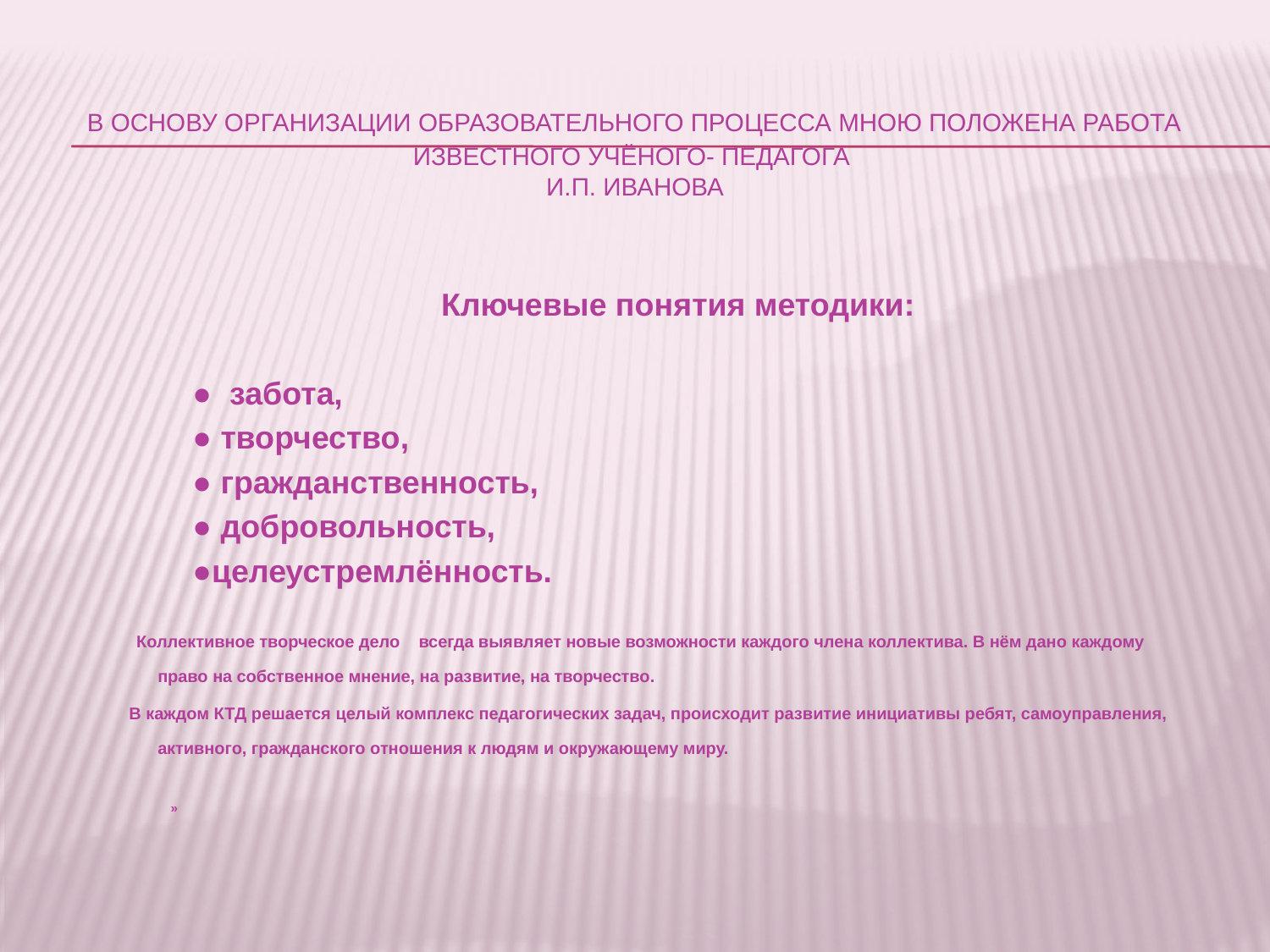

# В основу организации образовательного процесса мною положена работа   известного учёного- педагога И.П. Иванова
 Ключевые понятия методики:

●  забота,
● творчество,
● гражданственность,
● добровольность,
●целеустремлённость.

  Коллективное творческое дело    всегда выявляет новые возможности каждого члена коллектива. В нём дано каждому право на собственное мнение, на развитие, на творчество.
В каждом КТД решается целый комплекс педагогических задач, происходит развитие инициативы ребят, самоуправления, активного, гражданского отношения к людям и окружающему миру.

 »